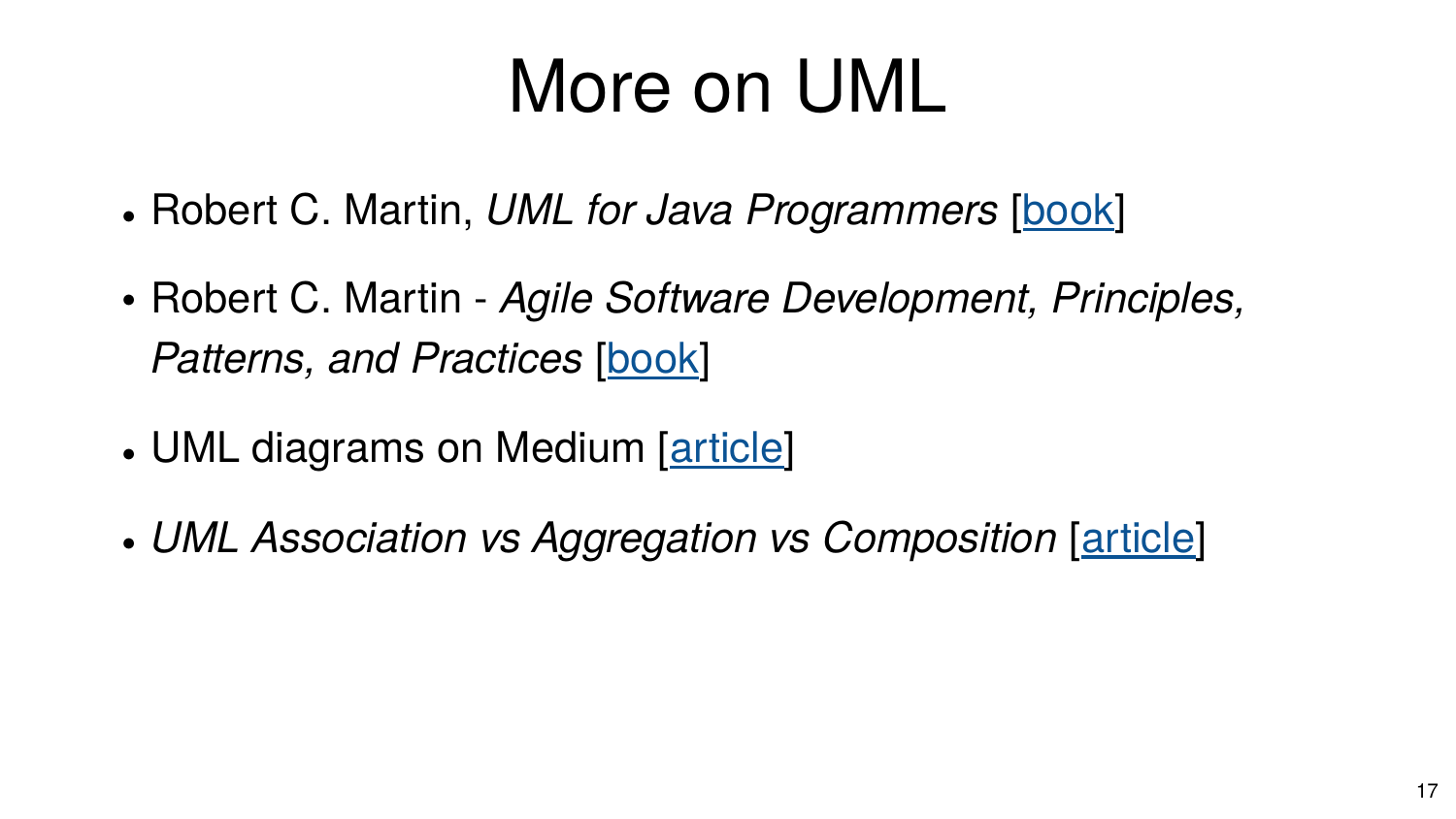

# More on UML
Robert C. Martin, UML for Java Programmers [book]
Robert C. Martin - Agile Software Development, Principles, Patterns, and Practices [book]
UML diagrams on Medium [article]
UML Association vs Aggregation vs Composition [article]
17